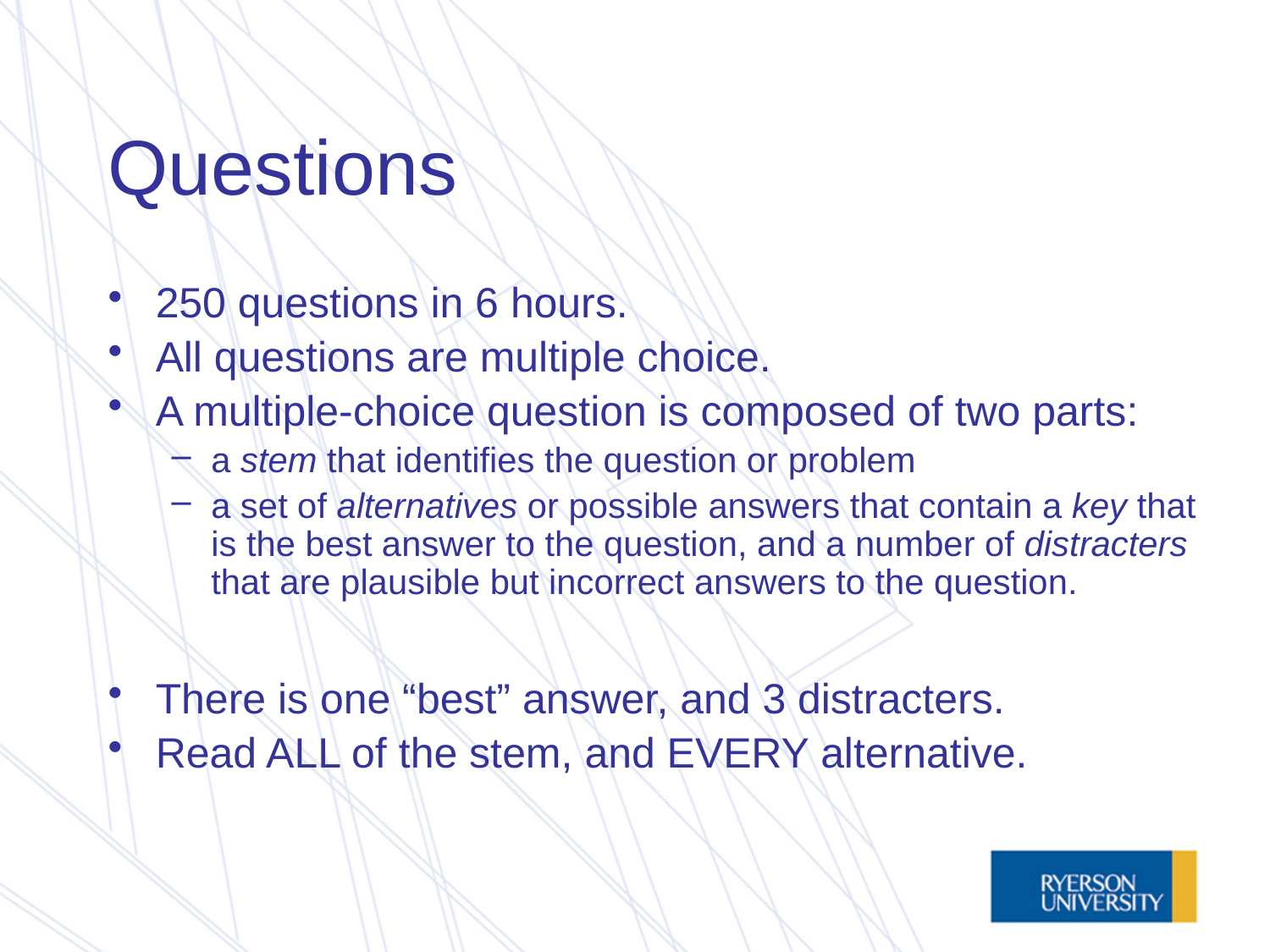

# Questions
250 questions in 6 hours.
All questions are multiple choice.
A multiple-choice question is composed of two parts:
a stem that identifies the question or problem
a set of alternatives or possible answers that contain a key that is the best answer to the question, and a number of distracters that are plausible but incorrect answers to the question.

There is one “best” answer, and 3 distracters.
Read ALL of the stem, and EVERY alternative.